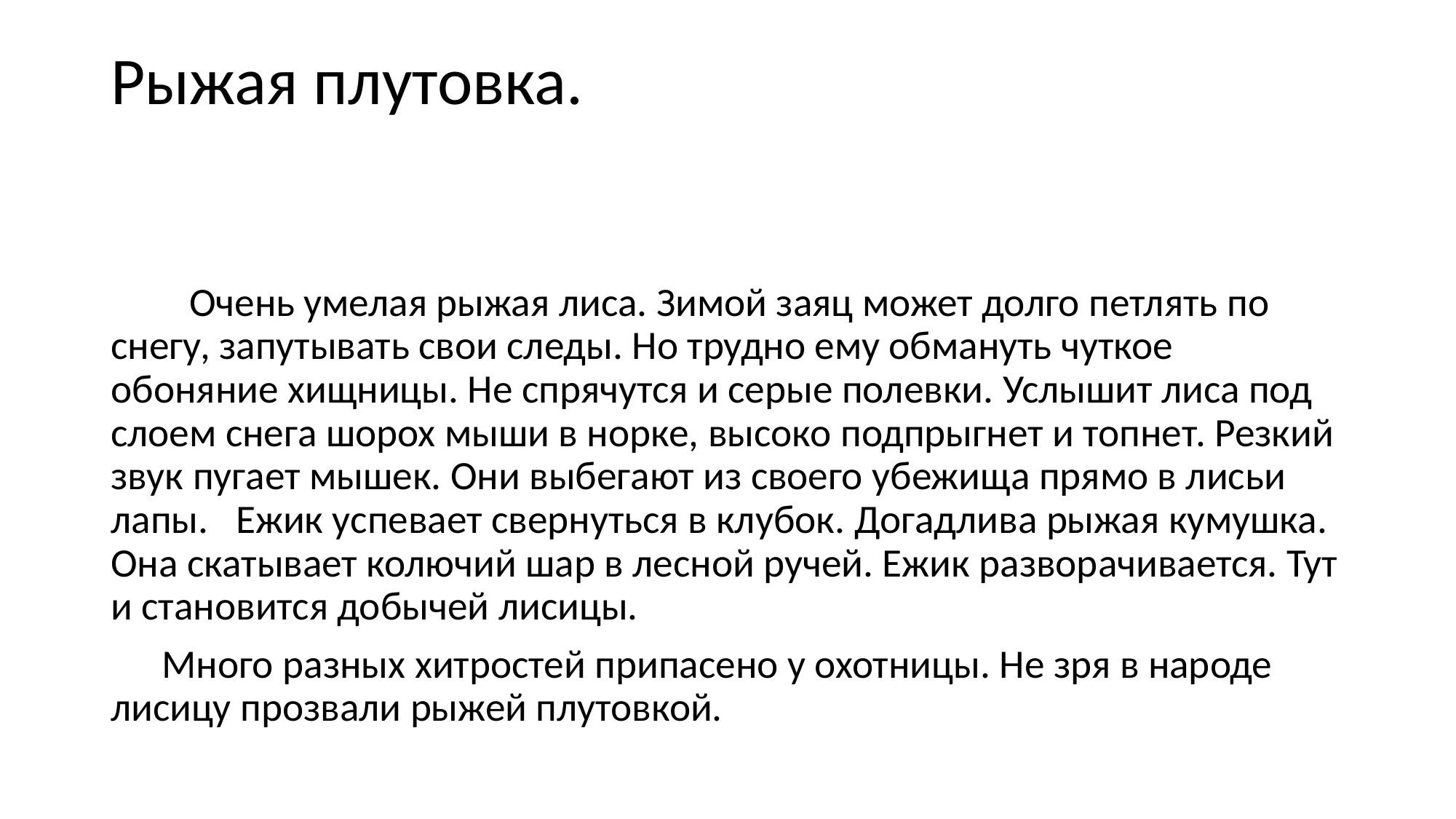

# Рыжая плутовка.

   Очень умелая рыжая лиса. Зимой заяц может долго петлять по снегу, запутывать свои следы. Но трудно ему обмануть чуткое обоняние хищницы. Не спрячутся и серые полевки. Услышит лиса под слоем снега шорох мыши в норке, высоко подпрыгнет и топнет. Резкий звук пугает мышек. Они выбегают из своего убежища прямо в лисьи лапы.   Ежик успевает свернуться в клубок. Догадлива рыжая кумушка.  Она скатывает колючий шар в лесной ручей. Ежик разворачивается. Тут и становится добычей лисицы.
Много разных хитростей припасено у охотницы. Не зря в народе  лисицу прозвали рыжей плутовкой.